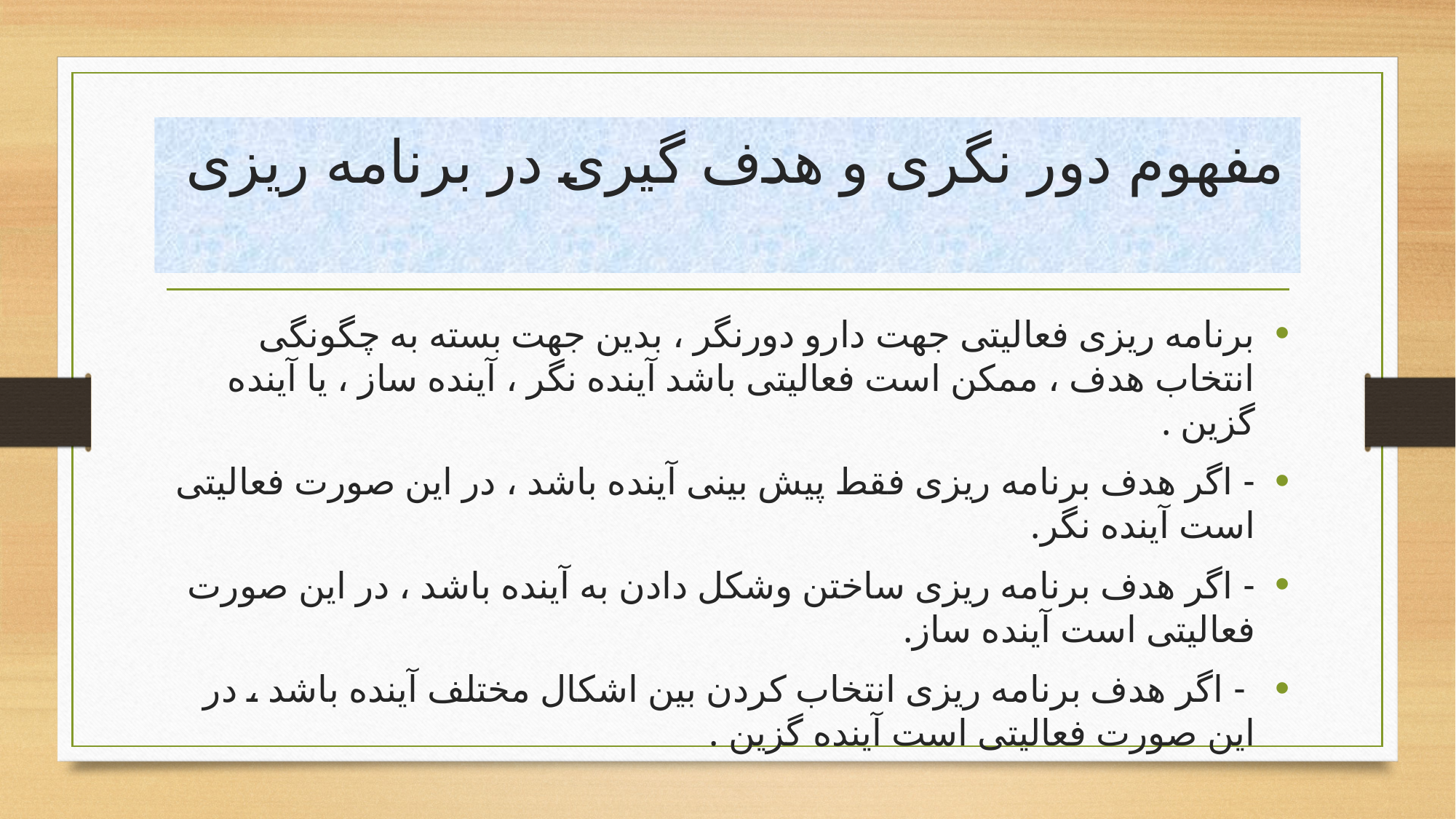

# مفهوم دور نگری و هدف گیری در برنامه ریزی
برنامه ریزی فعالیتی جهت دارو دورنگر ، بدین جهت بسته به چگونگی انتخاب هدف ، ممکن است فعالیتی باشد آینده نگر ، آینده ساز ، یا آینده گزین .
- اگر هدف برنامه ریزی فقط پیش بینی آینده باشد ، در این صورت فعالیتی است آینده نگر.
- اگر هدف برنامه ریزی ساختن وشکل دادن به آینده باشد ، در این صورت فعالیتی است آینده ساز.
 - اگر هدف برنامه ریزی انتخاب کردن بین اشکال مختلف آینده باشد ، در این صورت فعالیتی است آینده گزین .